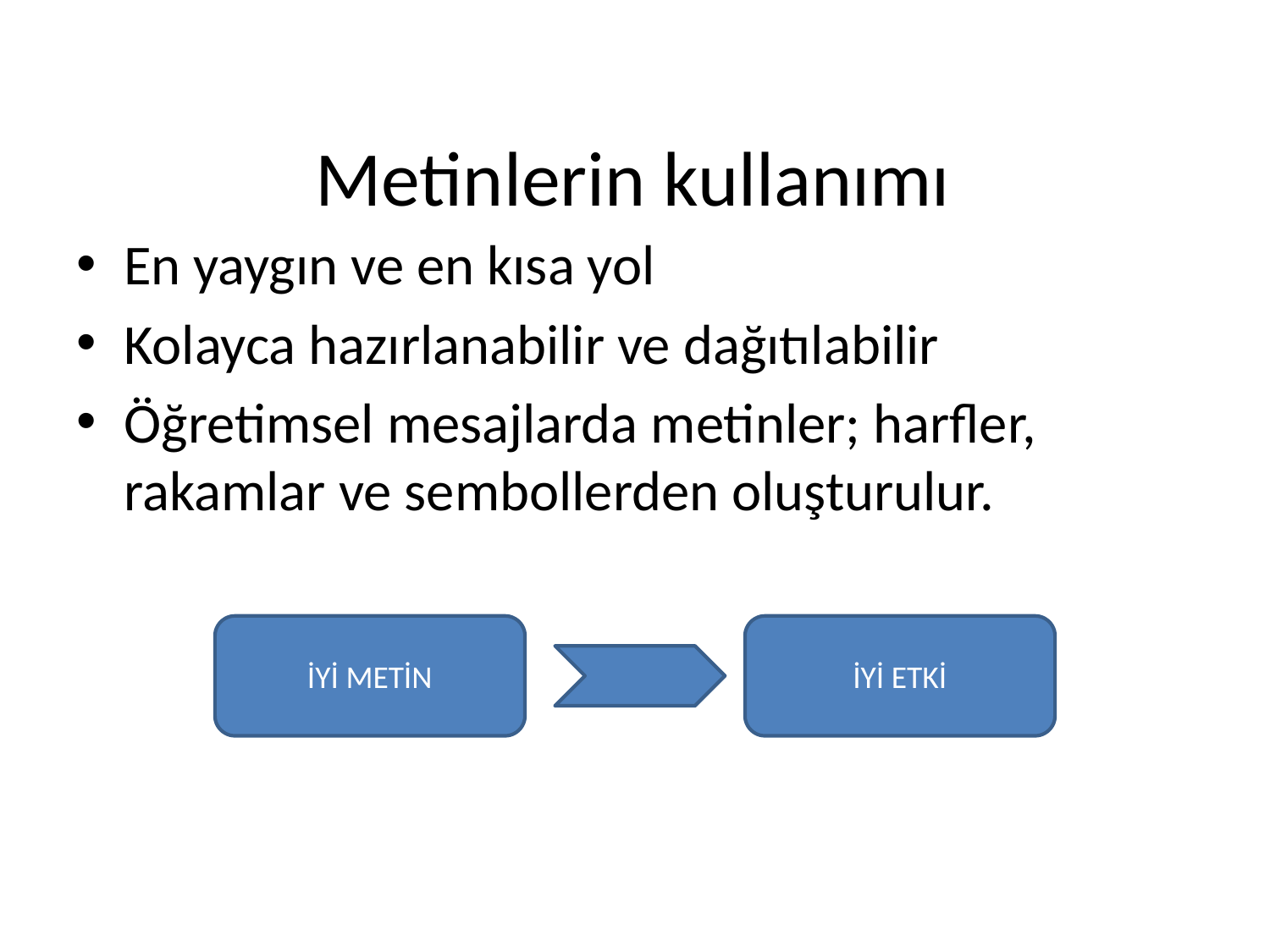

# Metinlerin kullanımı
En yaygın ve en kısa yol
Kolayca hazırlanabilir ve dağıtılabilir
Öğretimsel mesajlarda metinler; harfler, rakamlar ve sembollerden oluşturulur.

İYİ METİN
İYİ ETKİ